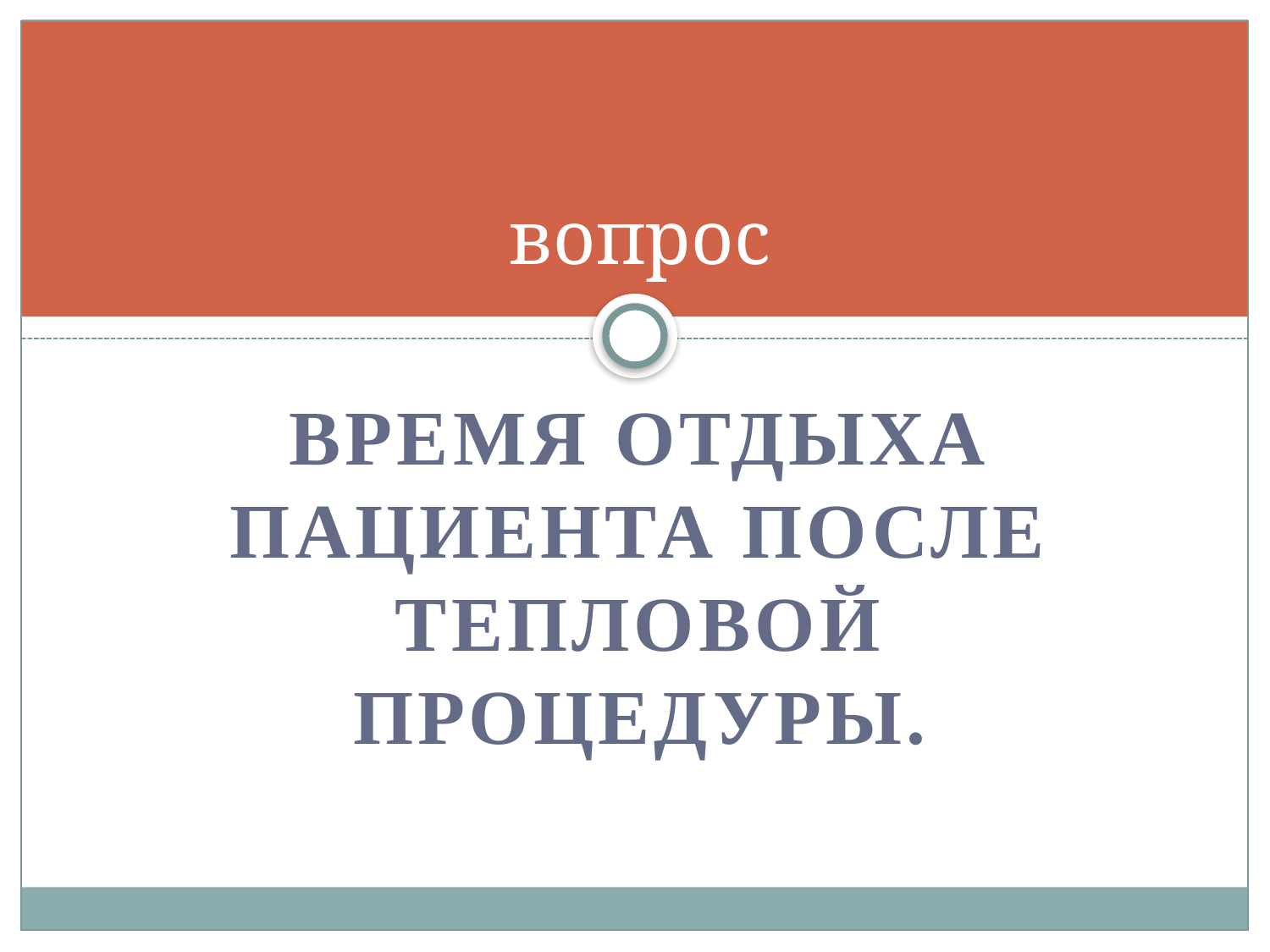

# вопрос
Время отдыха пациента после тепловой процедуры.